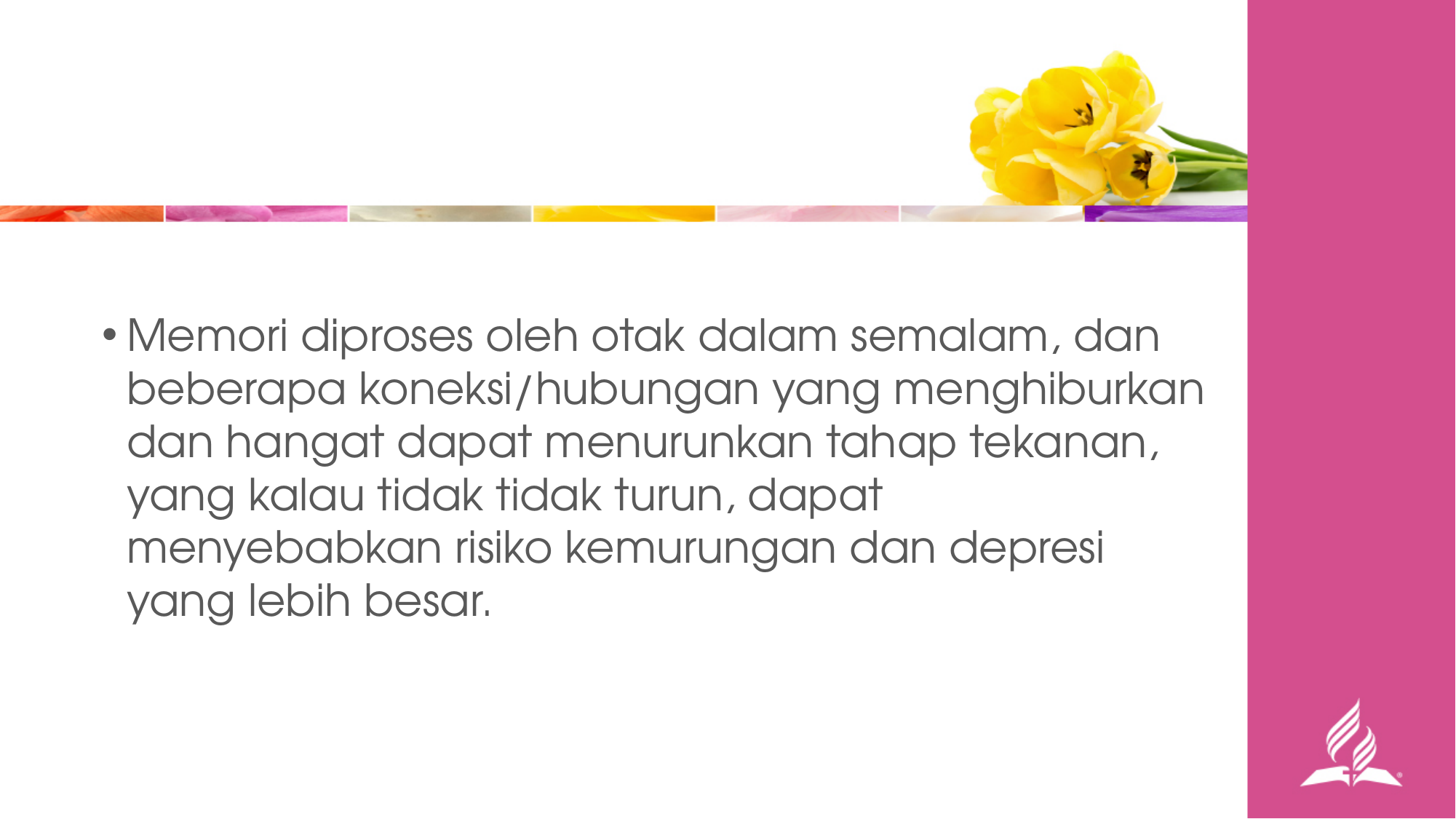

Memori diproses oleh otak dalam semalam, dan beberapa koneksi/hubungan yang menghiburkan dan hangat dapat menurunkan tahap tekanan, yang kalau tidak tidak turun, dapat menyebabkan risiko kemurungan dan depresi yang lebih besar.